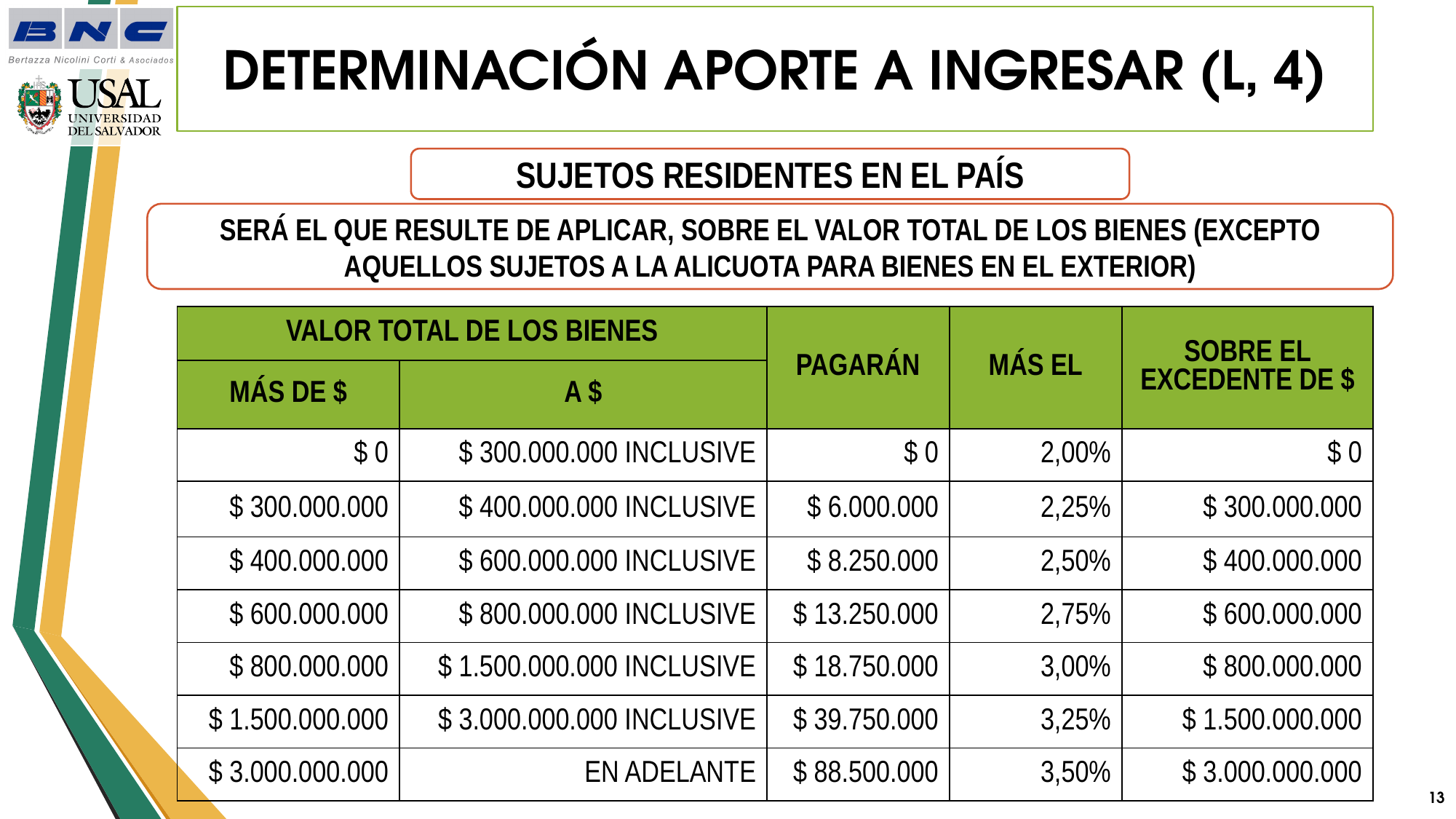

# DETERMINACIÓN APORTE A INGRESAR (L, 4)
SUJETOS RESIDENTES EN EL PAÍS
SERÁ EL QUE RESULTE DE APLICAR, SOBRE EL VALOR TOTAL DE LOS BIENES (EXCEPTO AQUELLOS SUJETOS A LA ALICUOTA PARA BIENES EN EL EXTERIOR)
| VALOR TOTAL DE LOS BIENES |  | PAGARÁN | MÁS EL | SOBRE EL EXCEDENTE DE $ |
| --- | --- | --- | --- | --- |
| MÁS DE $ | A $ |  |  |  |
| $ 0 | $ 300.000.000 INCLUSIVE | $ 0 | 2,00% | $ 0 |
| $ 300.000.000 | $ 400.000.000 INCLUSIVE | $ 6.000.000 | 2,25% | $ 300.000.000 |
| $ 400.000.000 | $ 600.000.000 INCLUSIVE | $ 8.250.000 | 2,50% | $ 400.000.000 |
| $ 600.000.000 | $ 800.000.000 INCLUSIVE | $ 13.250.000 | 2,75% | $ 600.000.000 |
| $ 800.000.000 | $ 1.500.000.000 INCLUSIVE | $ 18.750.000 | 3,00% | $ 800.000.000 |
| $ 1.500.000.000 | $ 3.000.000.000 INCLUSIVE | $ 39.750.000 | 3,25% | $ 1.500.000.000 |
| $ 3.000.000.000 | EN ADELANTE | $ 88.500.000 | 3,50% | $ 3.000.000.000 |
13